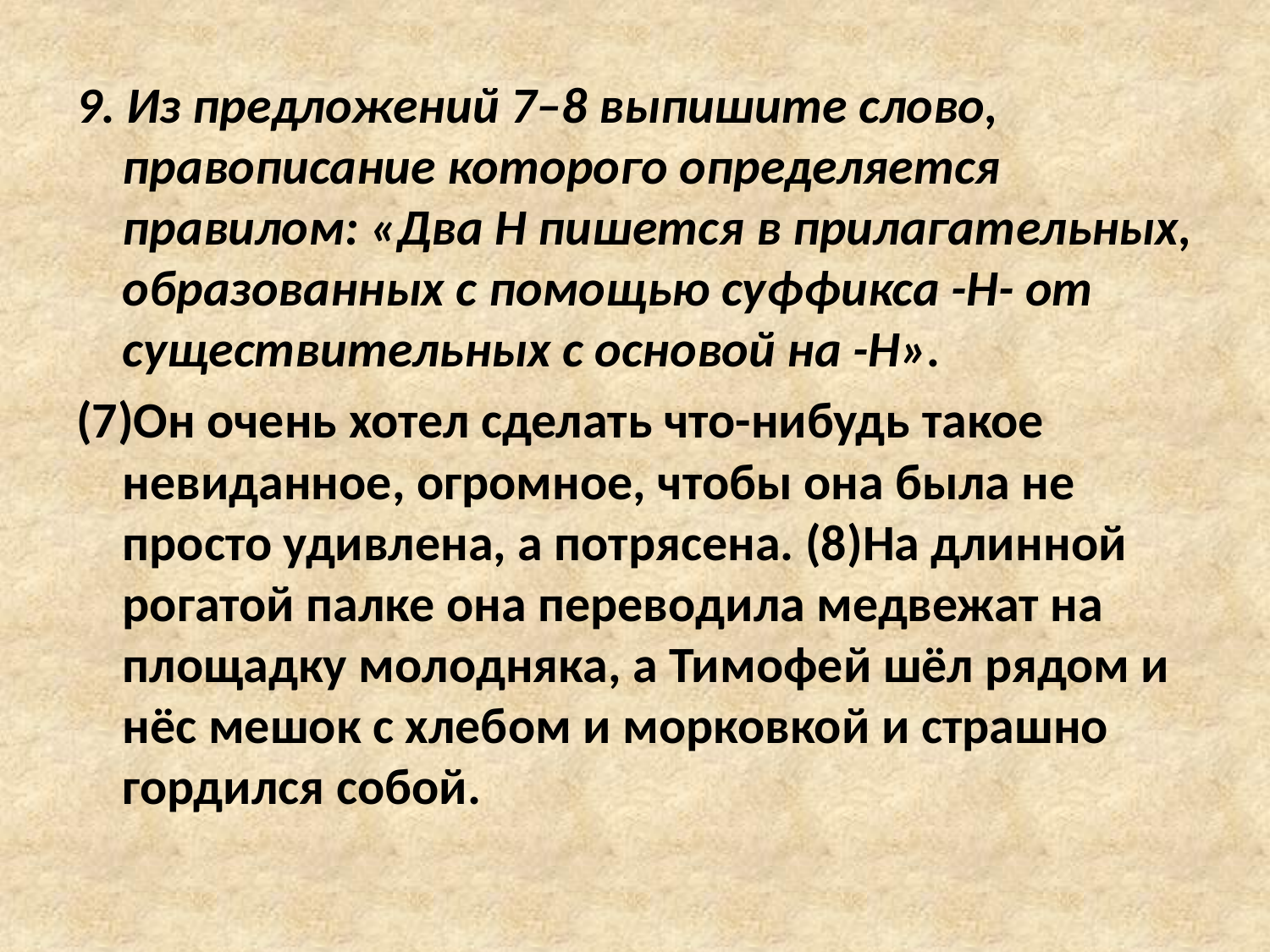

9. Из предложений 7–8 выпишите слово, правописание которого определяется правилом: «Два Н пишется в прилагательных, образованных с помощью суффикса -Н- от существительных с основой на -Н».
(7)Он очень хотел сделать что-нибудь такое невиданное, огромное, чтобы она была не просто удивлена, а потрясена. (8)На длинной рогатой палке она переводила медвежат на площадку молодняка, а Тимофей шёл рядом и нёс мешок с хлебом и морковкой и страшно гордился собой.